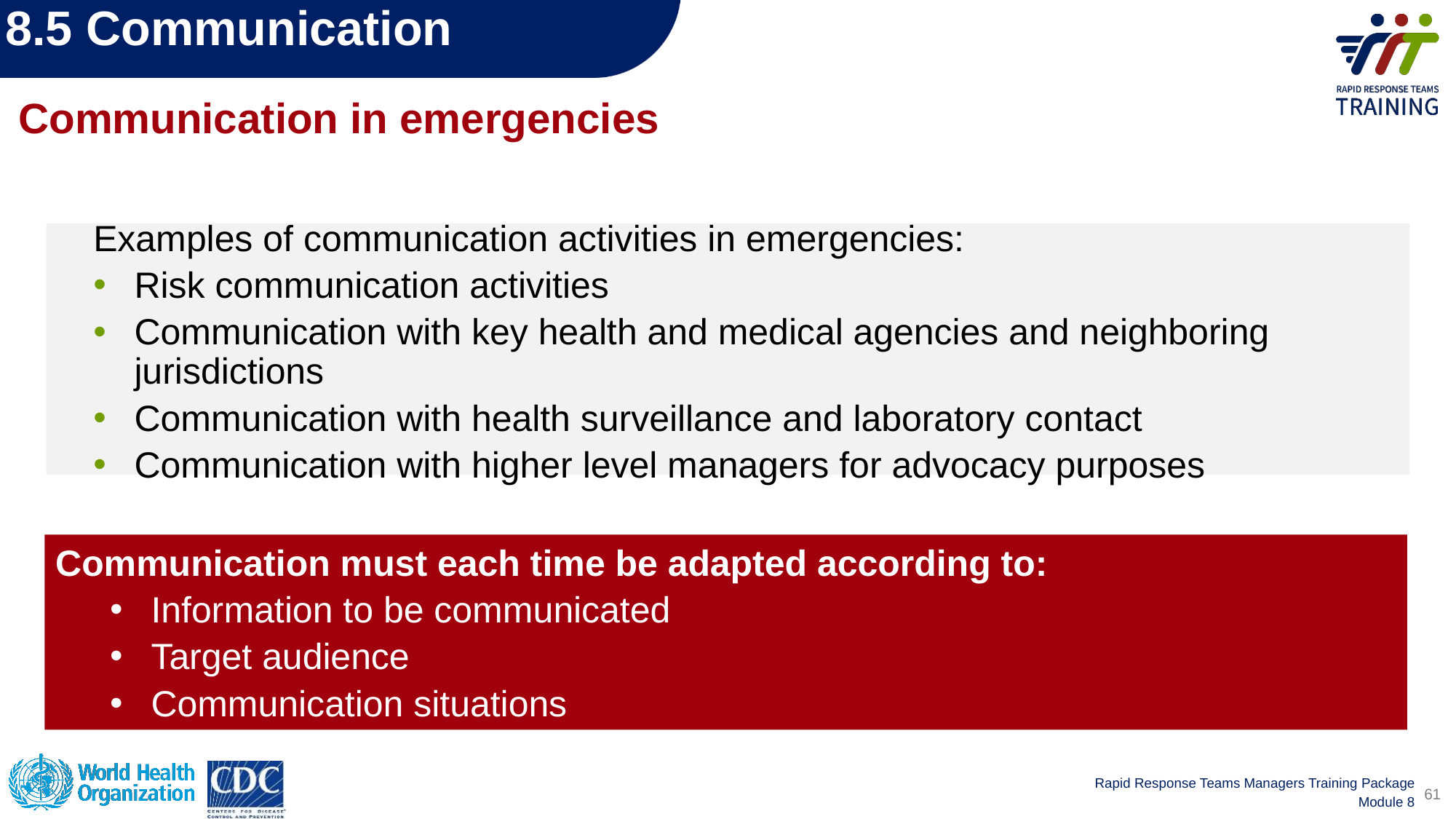

8.5 Communication
Communication in emergencies
Examples of communication activities in emergencies:
Risk communication activities
Communication with key health and medical agencies and neighboring jurisdictions
Communication with health surveillance and laboratory contact
Communication with higher level managers for advocacy purposes

Communication must each time be adapted according to:
Information to be communicated
Target audience
Communication situations
61